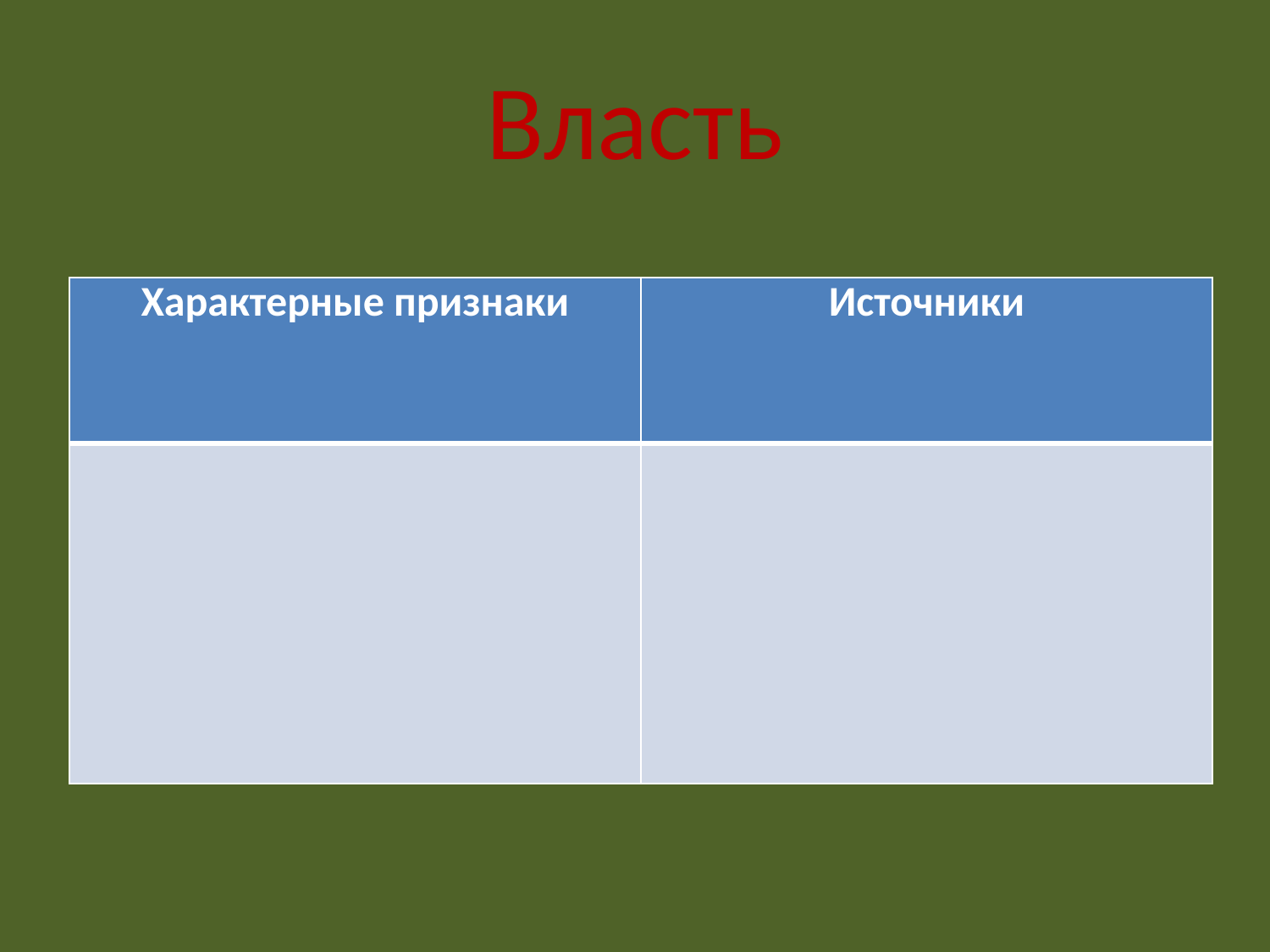

# Власть
| Характерные признаки | Источники |
| --- | --- |
|  |  |